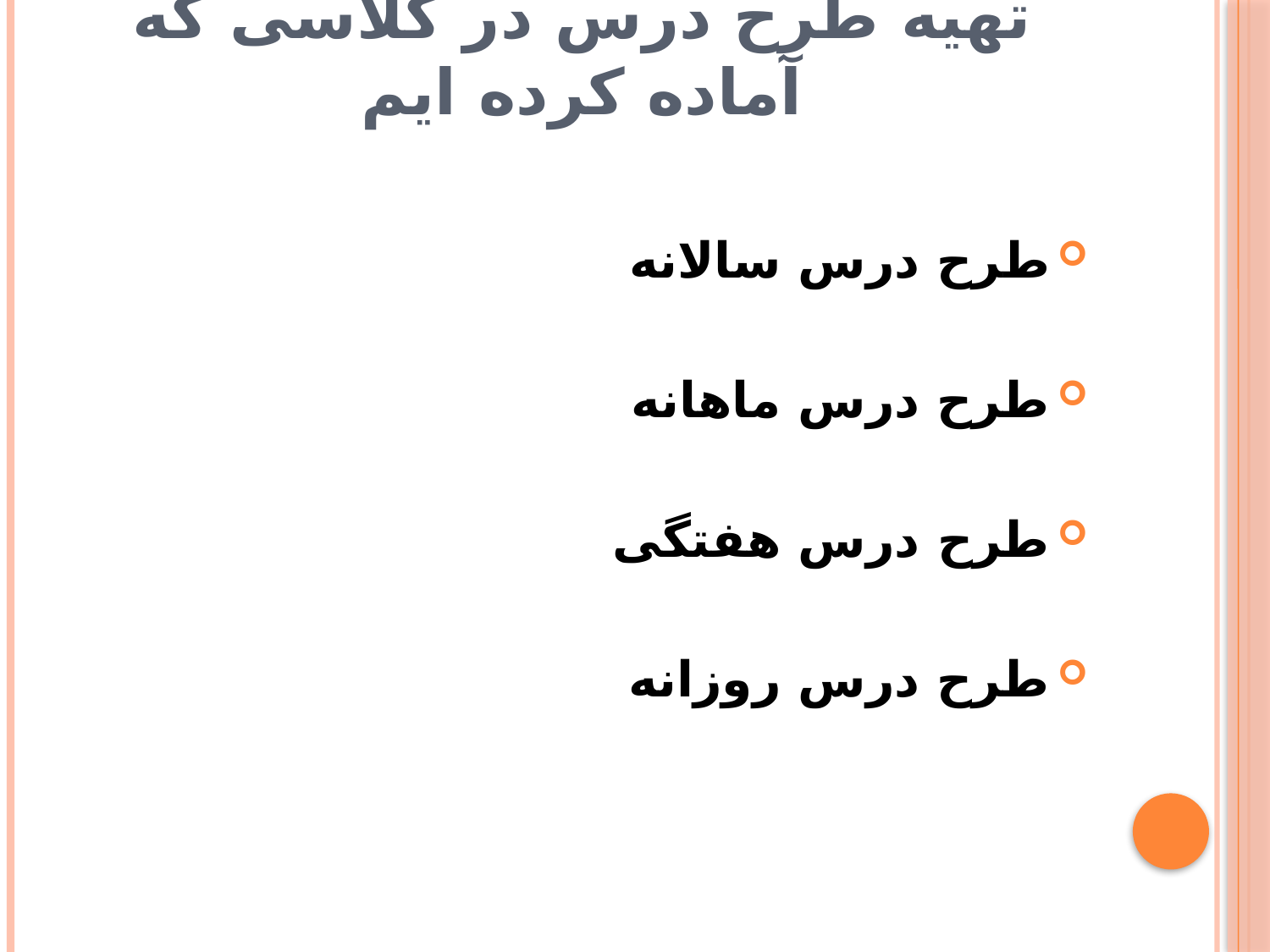

# تهیه طرح درس در کلاسی که آماده کرده ایم
طرح درس سالانه

طرح درس ماهانه

طرح درس هفتگی

طرح درس روزانه